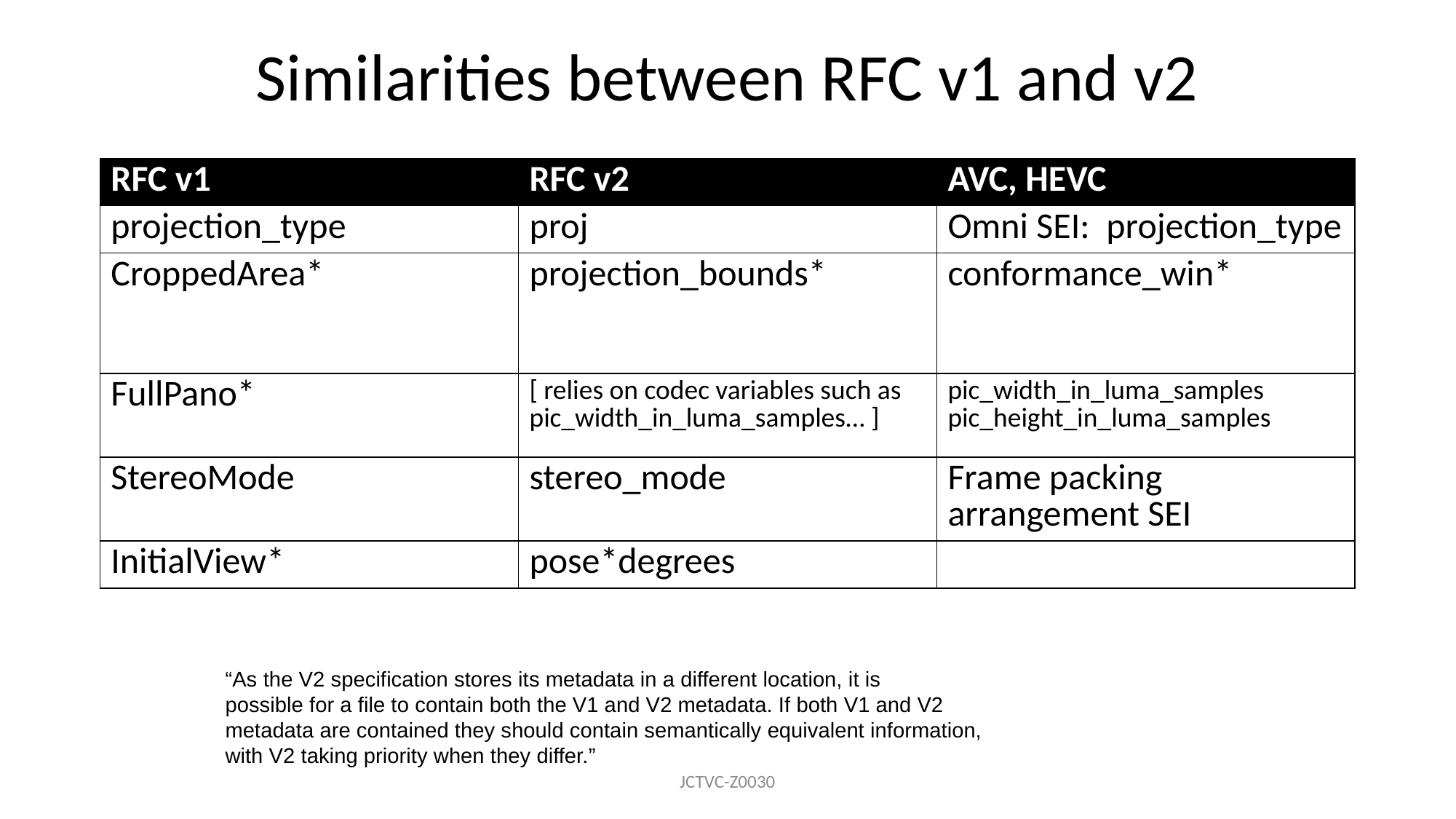

# Similarities between RFC v1 and v2
| RFC v1 | RFC v2 | AVC, HEVC |
| --- | --- | --- |
| projection\_type | proj | Omni SEI: projection\_type |
| CroppedArea\* | projection\_bounds\* | conformance\_win\* |
| FullPano\* | [ relies on codec variables such as pic\_width\_in\_luma\_samples… ] | pic\_width\_in\_luma\_samples pic\_height\_in\_luma\_samples |
| StereoMode | stereo\_mode | Frame packing arrangement SEI |
| InitialView\* | pose\*degrees |  |
“As the V2 specification stores its metadata in a different location, it is
possible for a file to contain both the V1 and V2 metadata. If both V1 and V2
metadata are contained they should contain semantically equivalent information,
with V2 taking priority when they differ.”
JCTVC-Z0030